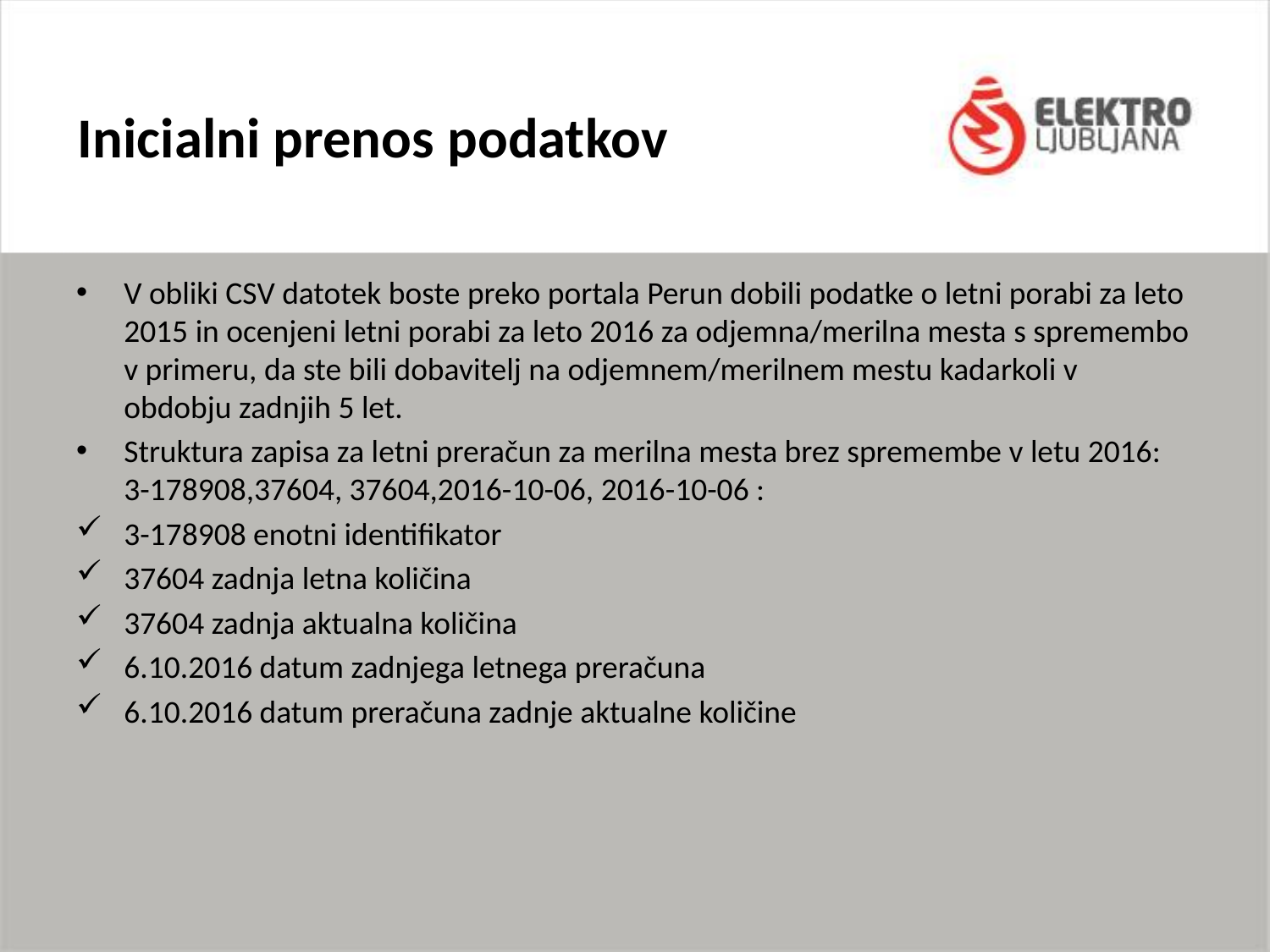

# Inicialni prenos podatkov
V obliki CSV datotek boste preko portala Perun dobili podatke o letni porabi za leto 2015 in ocenjeni letni porabi za leto 2016 za odjemna/merilna mesta s spremembo v primeru, da ste bili dobavitelj na odjemnem/merilnem mestu kadarkoli v obdobju zadnjih 5 let.
Struktura zapisa za letni preračun za merilna mesta brez spremembe v letu 2016: 3-178908,37604, 37604,2016-10-06, 2016-10-06 :
3-178908 enotni identifikator
37604 zadnja letna količina
37604 zadnja aktualna količina
6.10.2016 datum zadnjega letnega preračuna
6.10.2016 datum preračuna zadnje aktualne količine